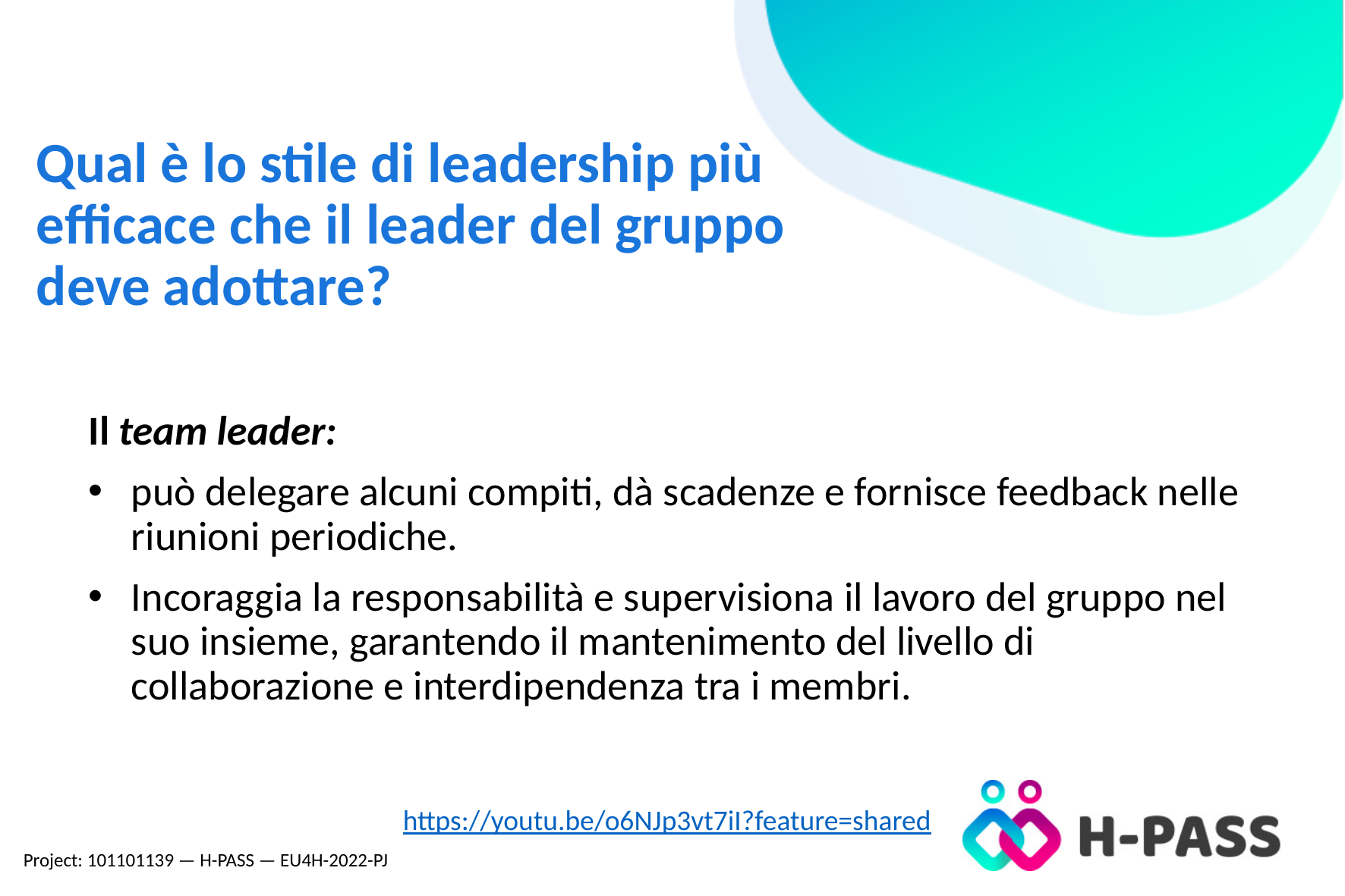

# Qual è lo stile di leadership più efficace che il leader del gruppo deve adottare?
Il team leader:
può delegare alcuni compiti, dà scadenze e fornisce feedback nelle riunioni periodiche.
Incoraggia la responsabilità e supervisiona il lavoro del gruppo nel suo insieme, garantendo il mantenimento del livello di collaborazione e interdipendenza tra i membri.
https://youtu.be/o6NJp3vt7iI?feature=shared
Project: 101101139 — H-PASS — EU4H-2022-PJ